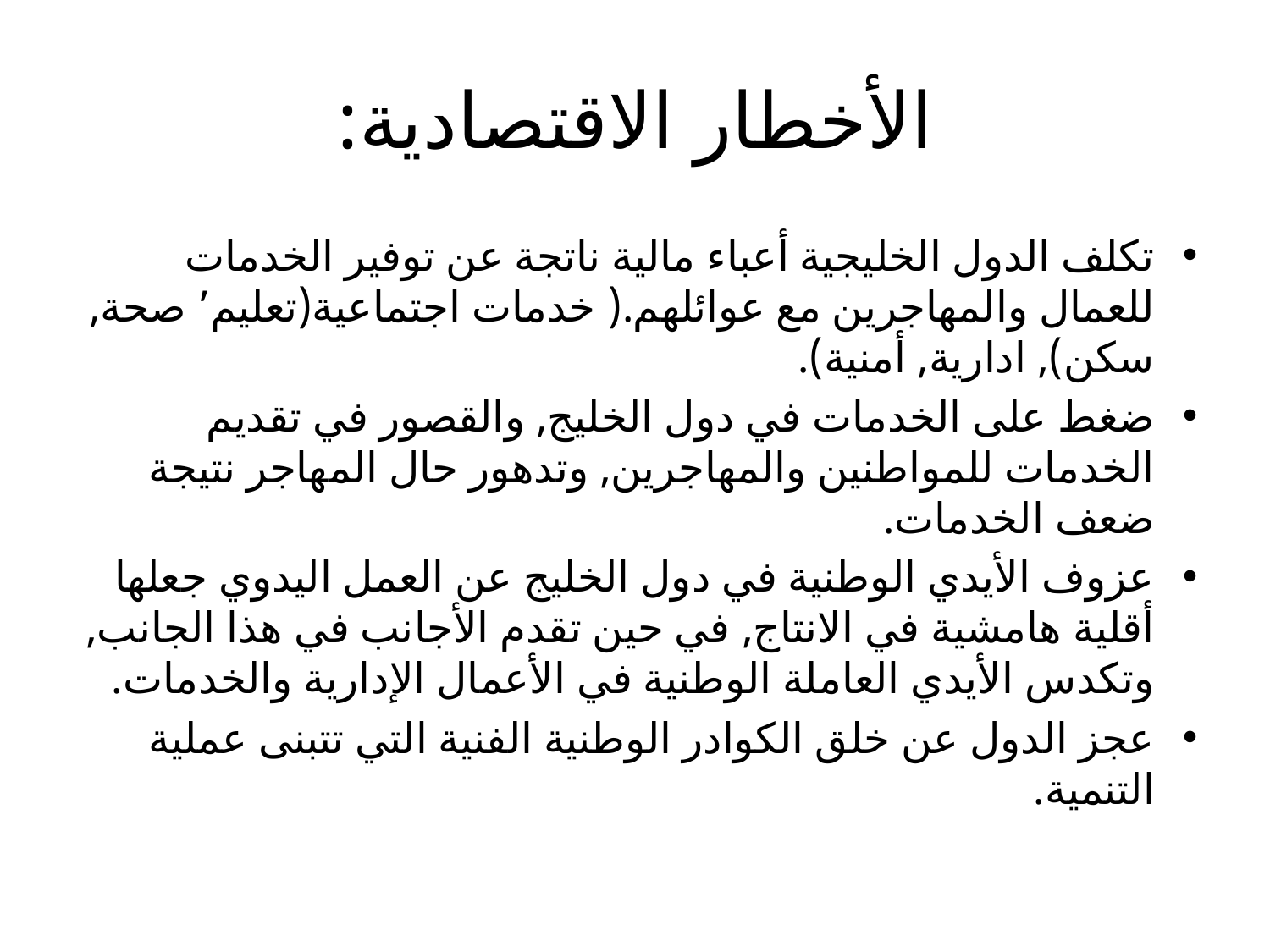

# الأخطار الاقتصادية:
تكلف الدول الخليجية أعباء مالية ناتجة عن توفير الخدمات للعمال والمهاجرين مع عوائلهم.( خدمات اجتماعية(تعليم’ صحة, سكن), ادارية, أمنية).
ضغط على الخدمات في دول الخليج, والقصور في تقديم الخدمات للمواطنين والمهاجرين, وتدهور حال المهاجر نتيجة ضعف الخدمات.
عزوف الأيدي الوطنية في دول الخليج عن العمل اليدوي جعلها أقلية هامشية في الانتاج, في حين تقدم الأجانب في هذا الجانب, وتكدس الأيدي العاملة الوطنية في الأعمال الإدارية والخدمات.
عجز الدول عن خلق الكوادر الوطنية الفنية التي تتبنى عملية التنمية.